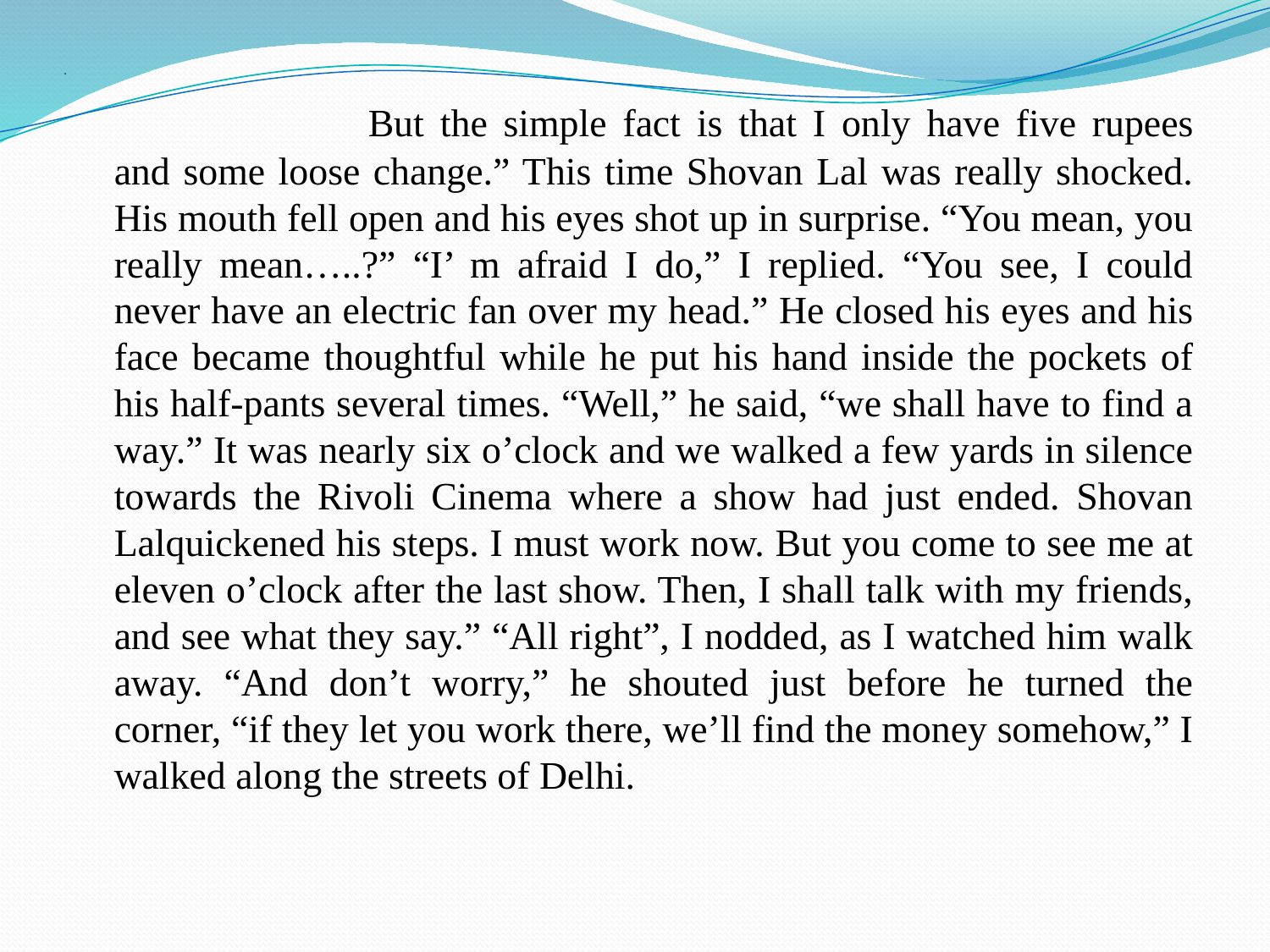

# .
			But the simple fact is that I only have five rupees and some loose change.” This time Shovan Lal was really shocked. His mouth fell open and his eyes shot up in surprise. “You mean, you really mean…..?” “I’ m afraid I do,” I replied. “You see, I could never have an electric fan over my head.” He closed his eyes and his face became thoughtful while he put his hand inside the pockets of his half-pants several times. “Well,” he said, “we shall have to find a way.” It was nearly six o’clock and we walked a few yards in silence towards the Rivoli Cinema where a show had just ended. Shovan Lalquickened his steps. I must work now. But you come to see me at eleven o’clock after the last show. Then, I shall talk with my friends, and see what they say.” “All right”, I nodded, as I watched him walk away. “And don’t worry,” he shouted just before he turned the corner, “if they let you work there, we’ll find the money somehow,” I walked along the streets of Delhi.